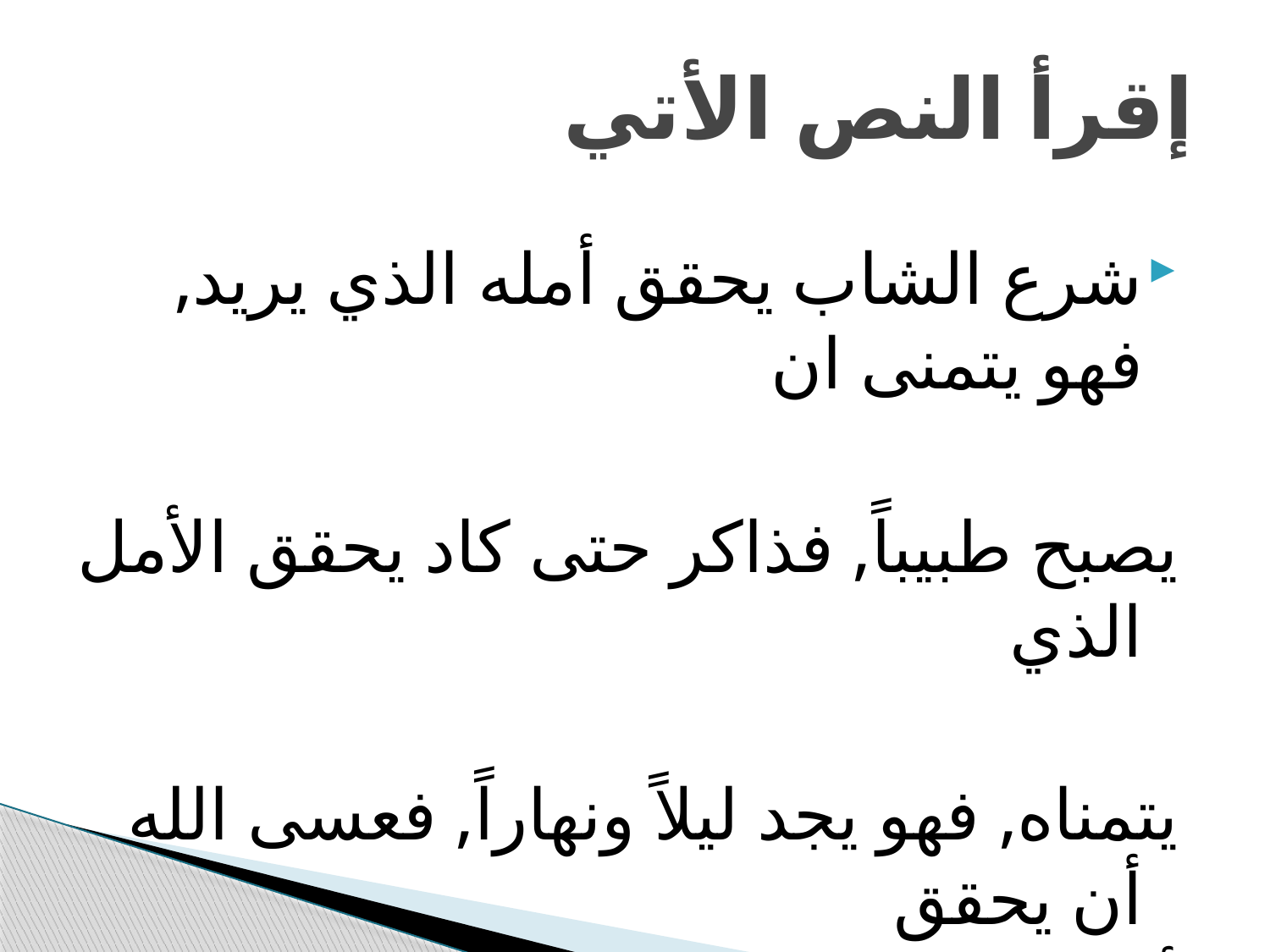

# إقرأ النص الأتي
شرع الشاب يحقق أمله الذي يريد, فهو يتمنى ان

يصبح طبيباً, فذاكر حتى كاد يحقق الأمل الذي

يتمناه, فهو يجد ليلاً ونهاراً, فعسى الله أن يحقق
أمله.